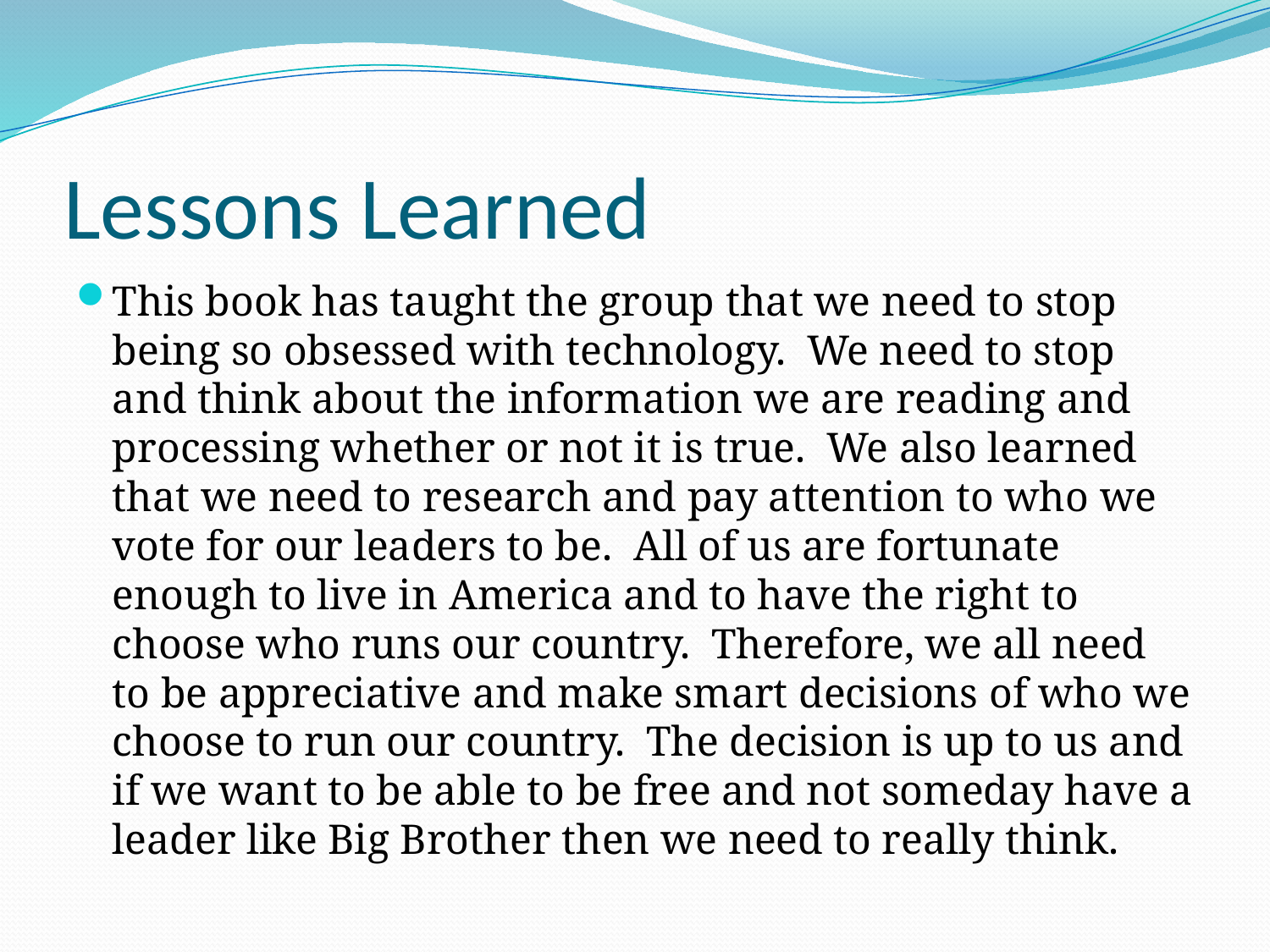

# Lessons Learned
This book has taught the group that we need to stop being so obsessed with technology.  We need to stop and think about the information we are reading and processing whether or not it is true.  We also learned that we need to research and pay attention to who we vote for our leaders to be.  All of us are fortunate enough to live in America and to have the right to choose who runs our country.  Therefore, we all need to be appreciative and make smart decisions of who we choose to run our country.  The decision is up to us and if we want to be able to be free and not someday have a leader like Big Brother then we need to really think.